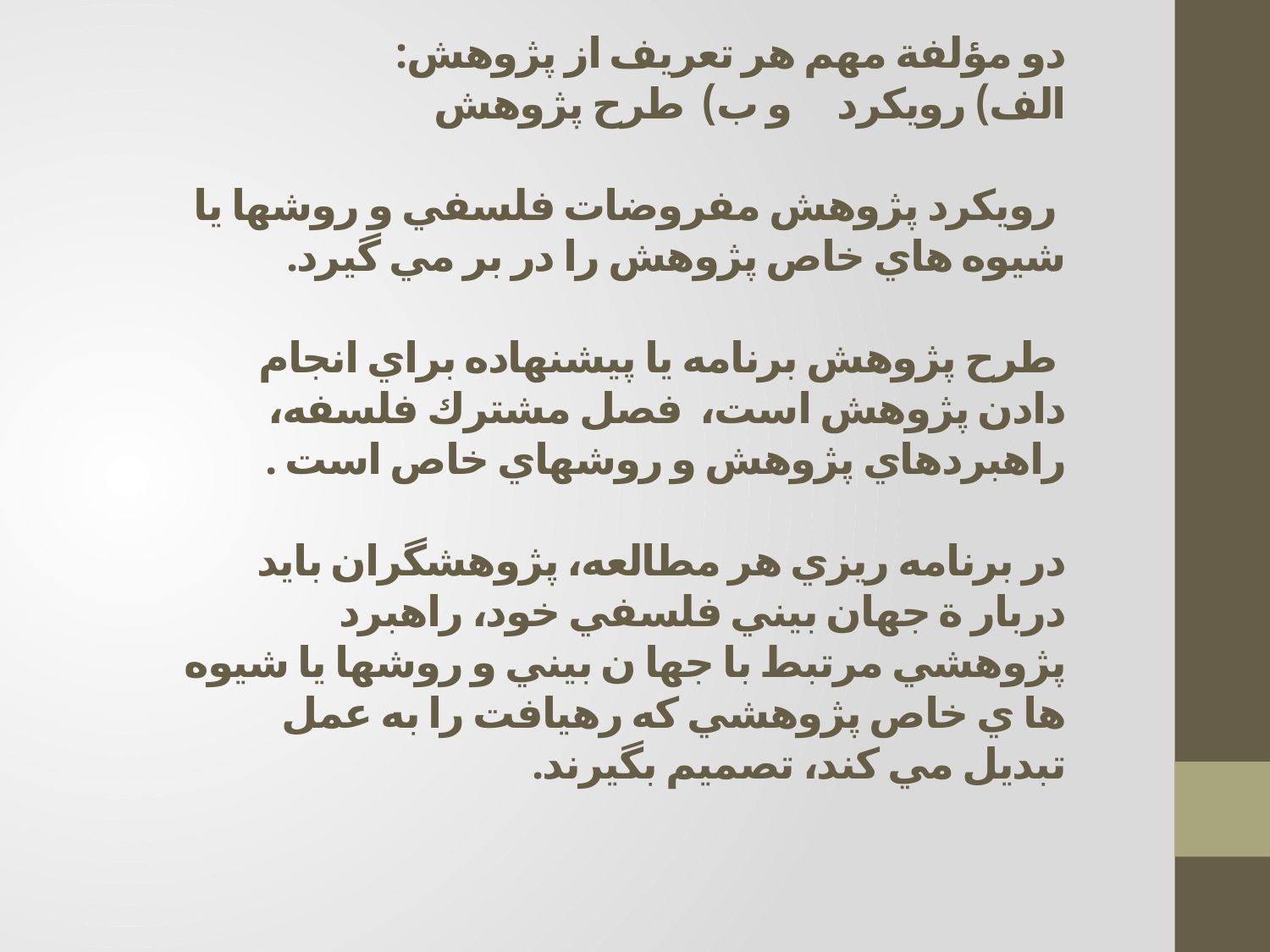

# دو مؤلفة مهم هر تعريف از پژوهش: الف) رويكرد     و ب)  طرح پژوهش رويكرد پژوهش مفروضات فلسفي و روشها يا شيوه هاي خاص پژوهش را در بر مي گيرد. طرح پژوهش برنامه يا پيشنهاده براي انجام دادن پژوهش است،  فصل مشترك فلسفه، راهبردهاي پژوهش و روشهاي خاص است . در برنامه ريزي هر مطالعه، پژوهشگران بايد دربار ة جهان بيني فلسفي خود، راهبرد پژوهشي مرتبط با جها ن بيني و روشها يا شيوه ها ي خاص پژوهشي كه رهيافت را به عمل تبديل مي كند، تصميم بگيرند.